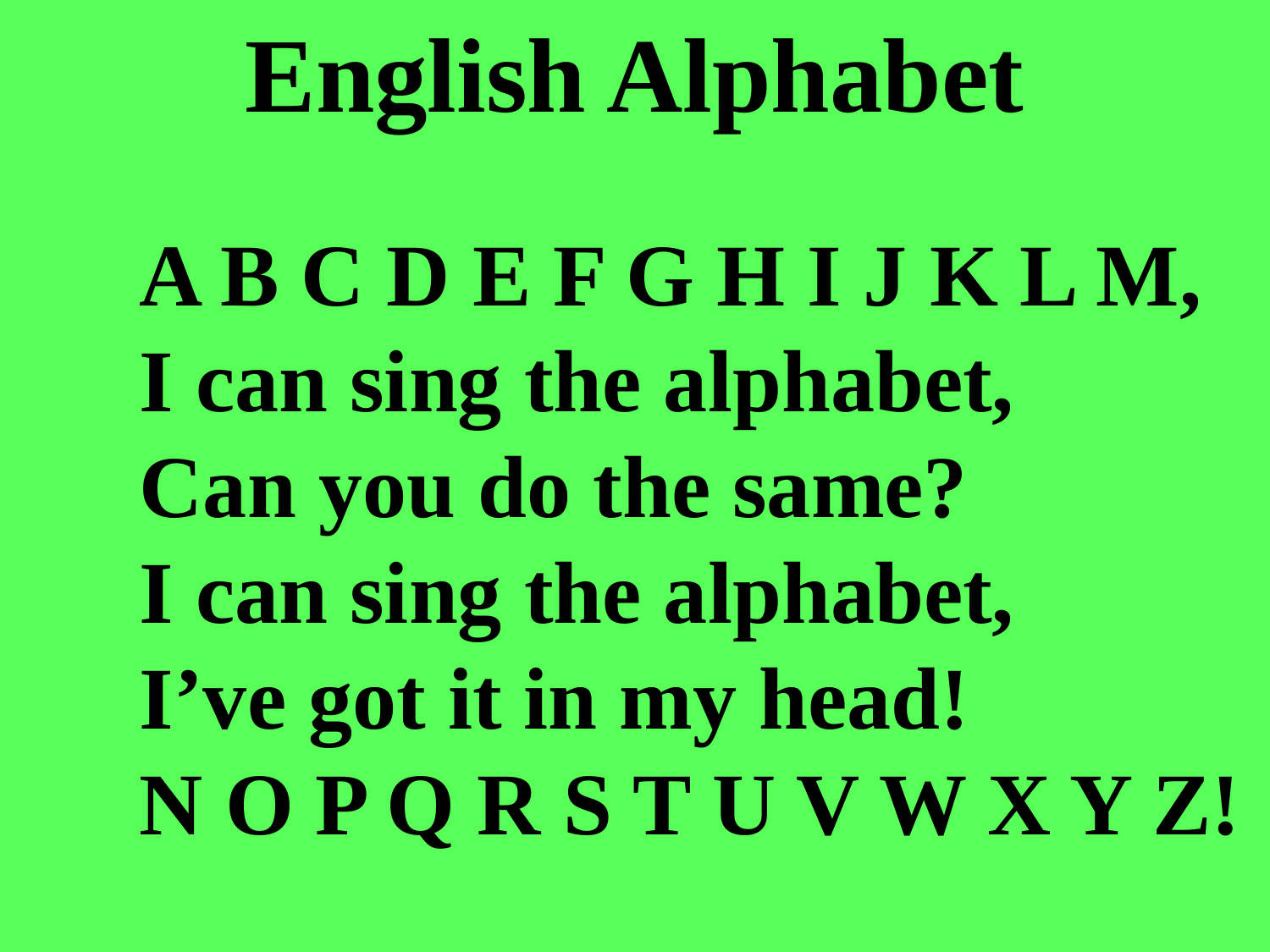

English Alphabet

	A B C D E F G H I J K L M,
	I can sing the alphabet,
	Can you do the same?
	I can sing the alphabet,
	I’ve got it in my head!
	N O P Q R S T U V W X Y Z!